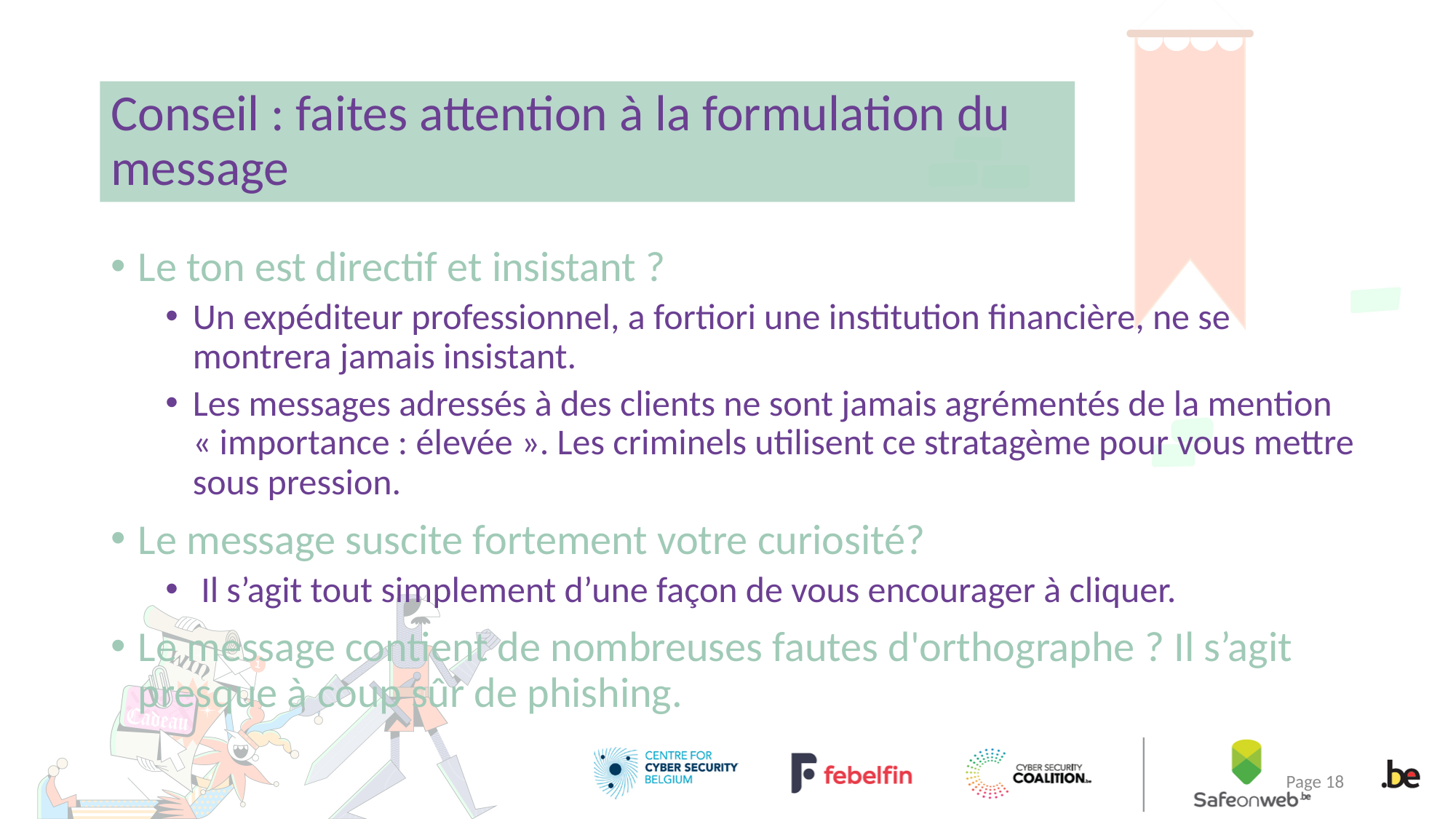

# Conseil : faites attention à la formulation du message
Le ton est directif et insistant ?
Un expéditeur professionnel, a fortiori une institution financière, ne se montrera jamais insistant.
Les messages adressés à des clients ne sont jamais agrémentés de la mention « importance : élevée ». Les criminels utilisent ce stratagème pour vous mettre sous pression.
Le message suscite fortement votre curiosité?
 Il s’agit tout simplement d’une façon de vous encourager à cliquer.
Le message contient de nombreuses fautes d'orthographe ? Il s’agit presque à coup sûr de phishing.

Page 18